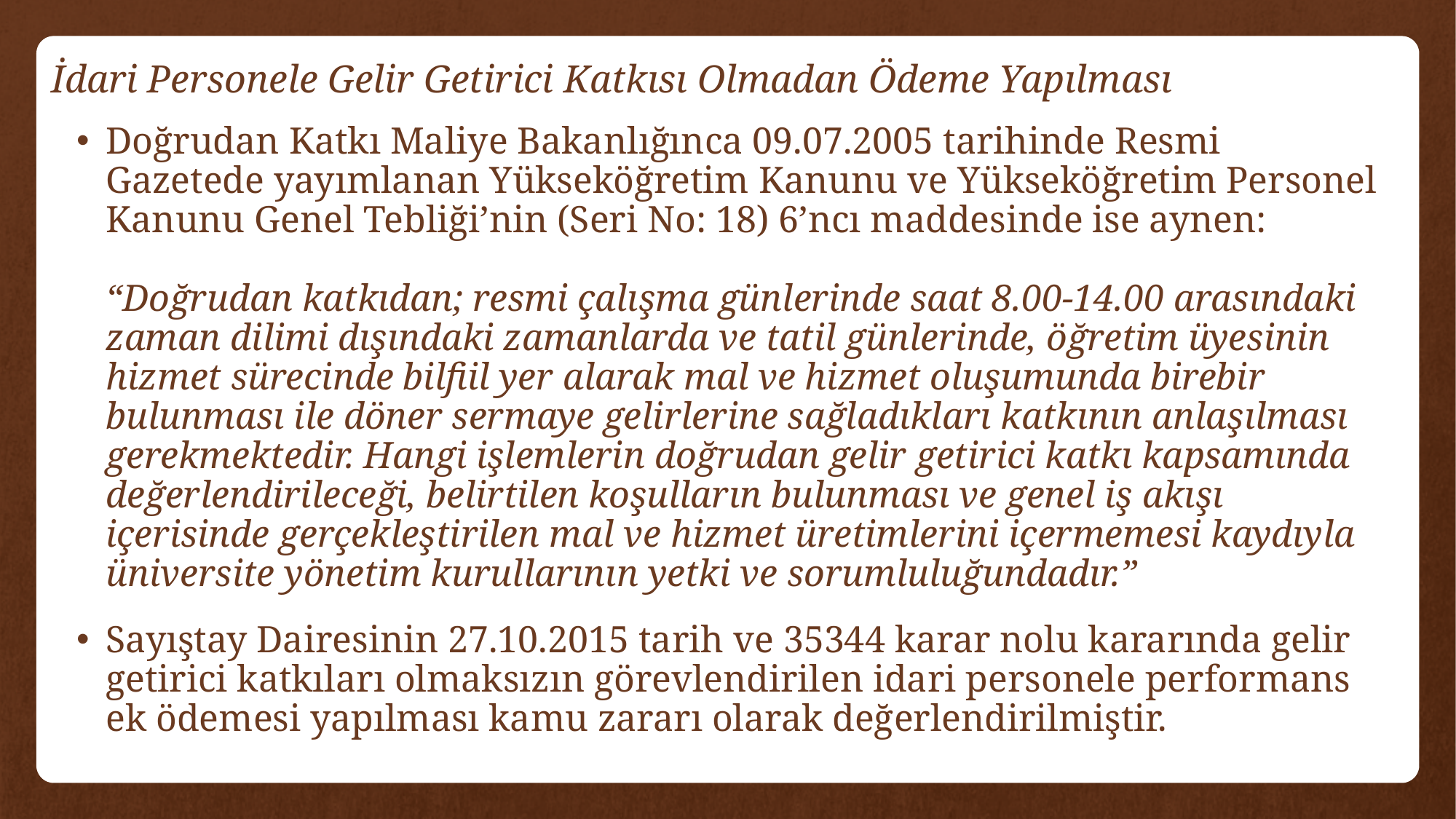

# İdari Personele Gelir Getirici Katkısı Olmadan Ödeme Yapılması
Doğrudan Katkı Maliye Bakanlığınca 09.07.2005 tarihinde Resmi Gazetede yayımlanan Yükseköğretim Kanunu ve Yükseköğretim Personel Kanunu Genel Tebliği’nin (Seri No: 18) 6’ncı maddesinde ise aynen: 
“Doğrudan katkıdan; resmi çalışma günlerinde saat 8.00-14.00 arasındaki zaman dilimi dışındaki zamanlarda ve tatil günlerinde, öğretim üyesinin hizmet sürecinde bilfiil yer alarak mal ve hizmet oluşumunda birebir bulunması ile döner sermaye gelirlerine sağladıkları katkının anlaşılması gerekmektedir. Hangi işlemlerin doğrudan gelir getirici katkı kapsamında değerlendirileceği, belirtilen koşulların bulunması ve genel iş akışı içerisinde gerçekleştirilen mal ve hizmet üretimlerini içermemesi kaydıyla üniversite yönetim kurullarının yetki ve sorumluluğundadır.”
Sayıştay Dairesinin 27.10.2015 tarih ve 35344 karar nolu kararında gelir getirici katkıları olmaksızın görevlendirilen idari personele performans ek ödemesi yapılması kamu zararı olarak değerlendirilmiştir.